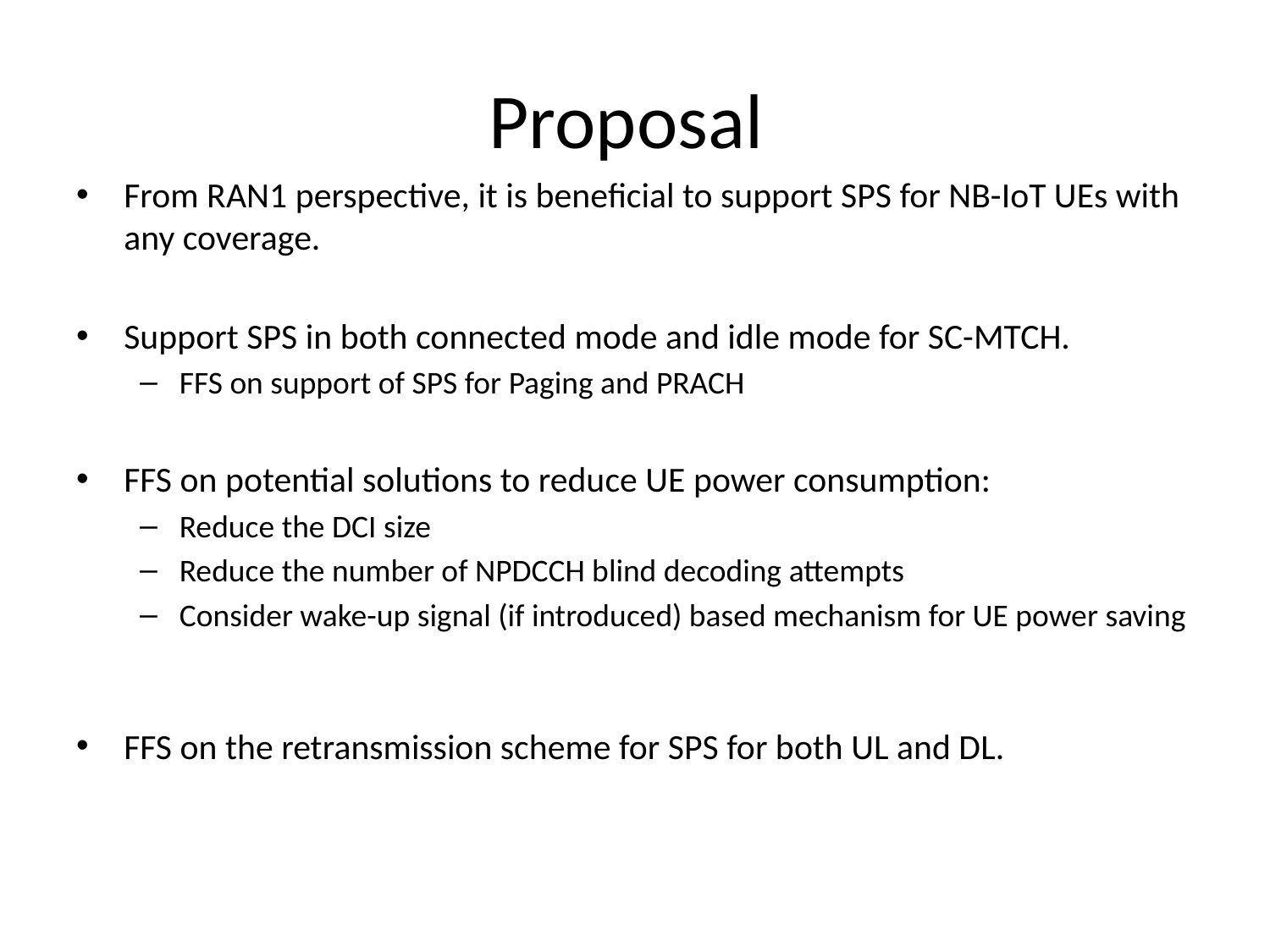

# Proposal
From RAN1 perspective, it is beneficial to support SPS for NB-IoT UEs with any coverage.

Support SPS in both connected mode and idle mode for SC-MTCH.
FFS on support of SPS for Paging and PRACH

FFS on potential solutions to reduce UE power consumption:
Reduce the DCI size
Reduce the number of NPDCCH blind decoding attempts
Consider wake-up signal (if introduced) based mechanism for UE power saving

FFS on the retransmission scheme for SPS for both UL and DL.